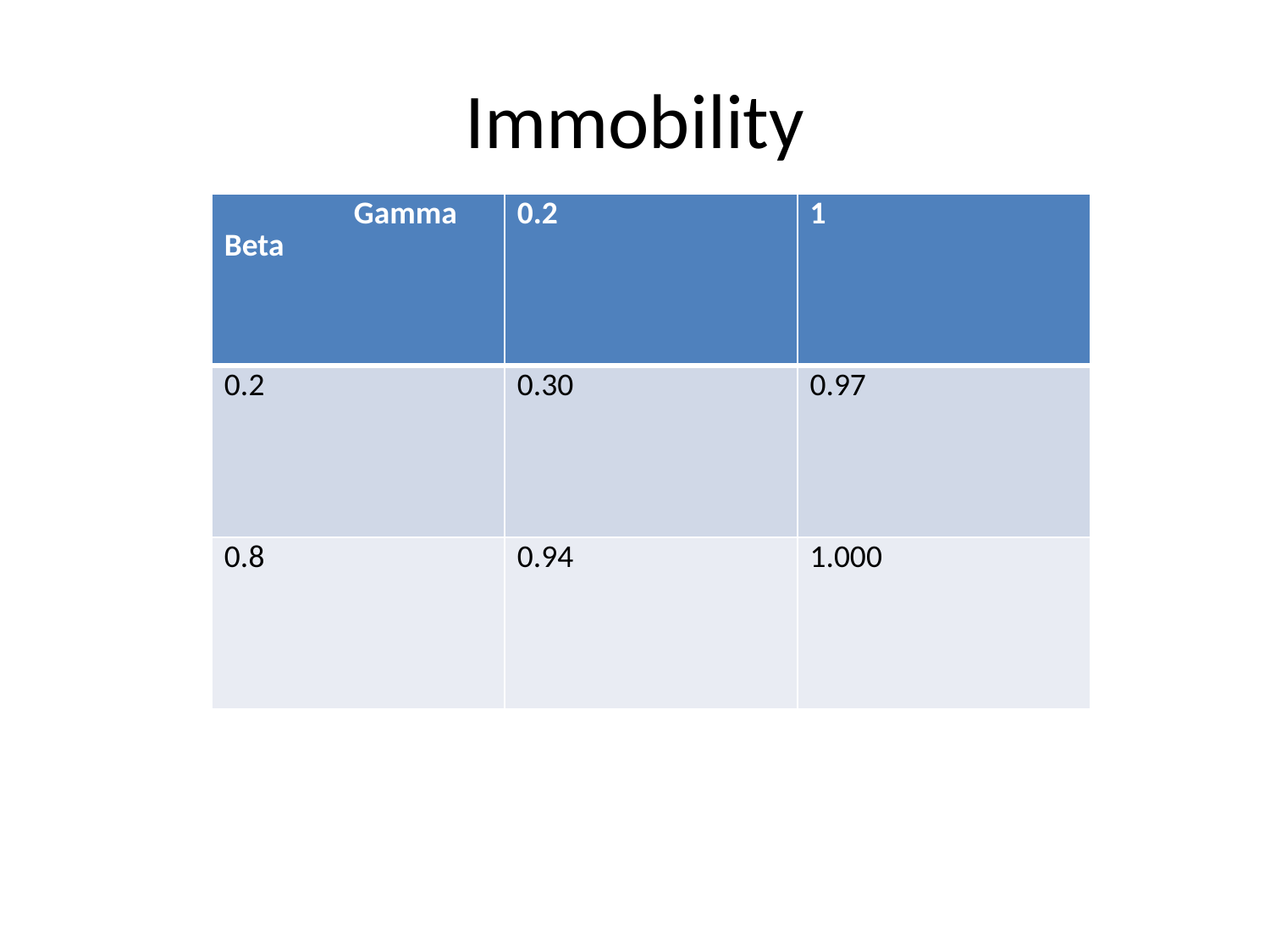

# Immobility
| Gamma Beta | 0.2 | 1 |
| --- | --- | --- |
| 0.2 | 0.30 | 0.97 |
| 0.8 | 0.94 | 1.000 |